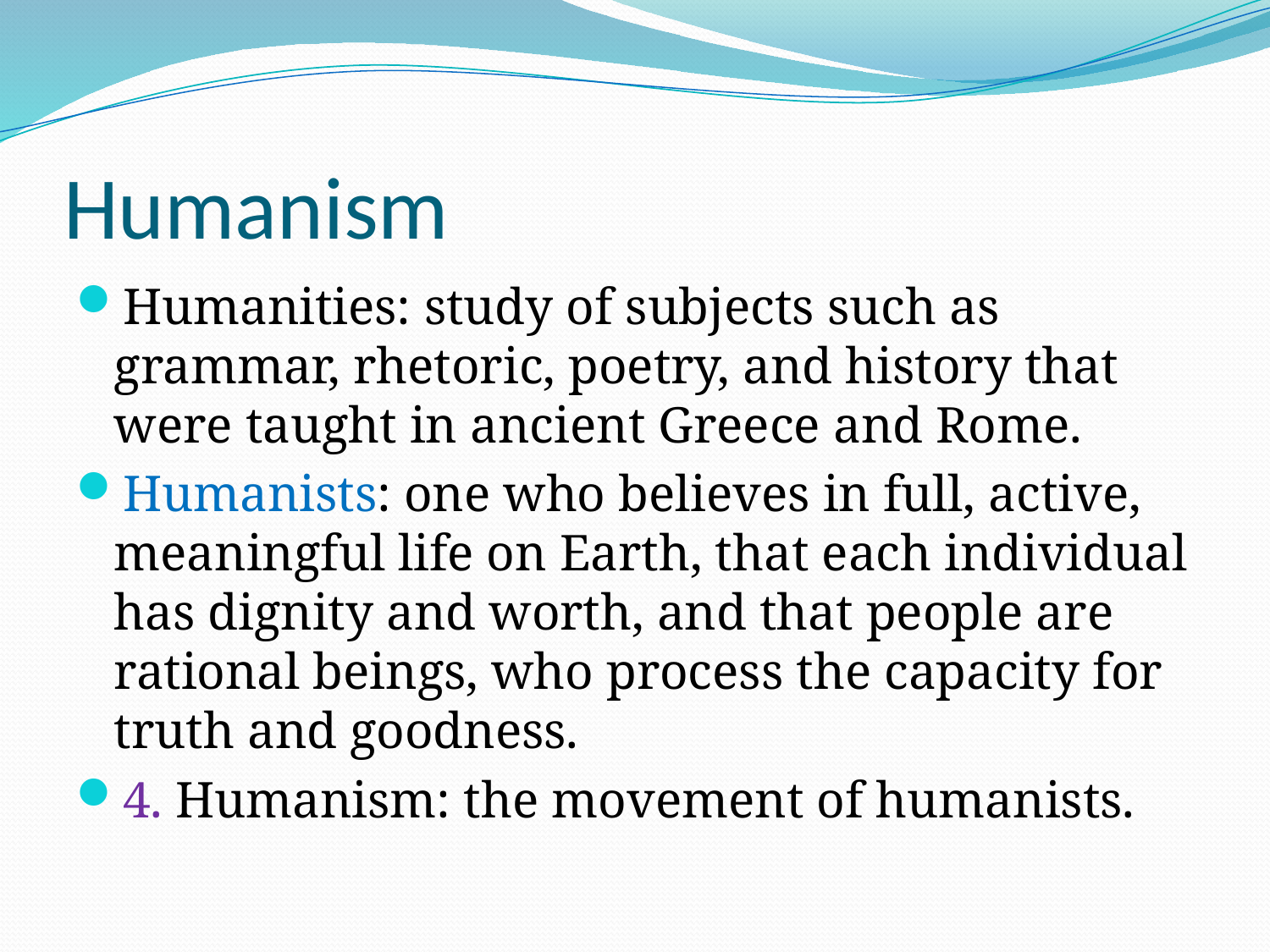

# Humanism
Humanities: study of subjects such as grammar, rhetoric, poetry, and history that were taught in ancient Greece and Rome.
Humanists: one who believes in full, active, meaningful life on Earth, that each individual has dignity and worth, and that people are rational beings, who process the capacity for truth and goodness.
4. Humanism: the movement of humanists.